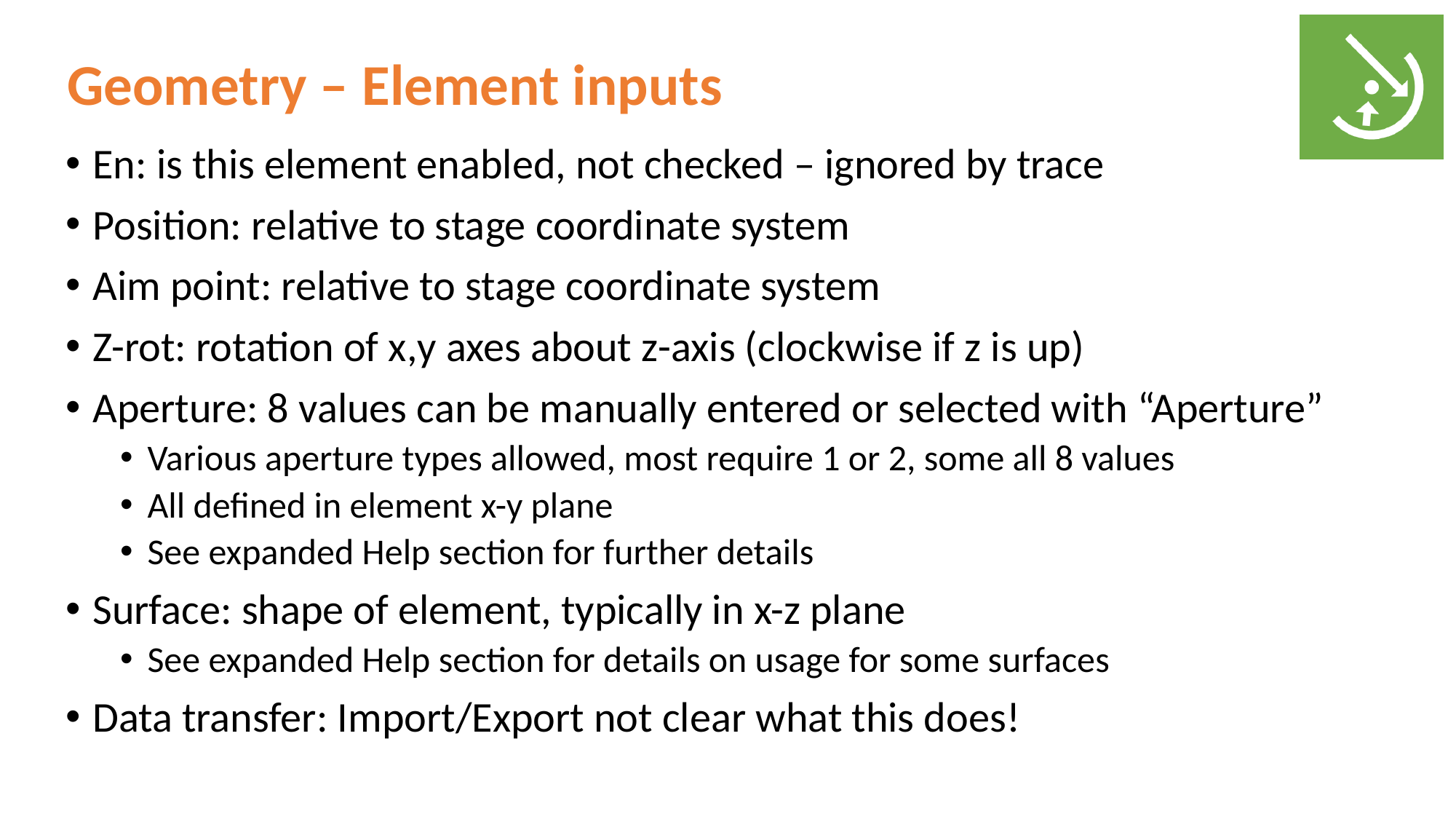

# Geometry – Element inputs
En: is this element enabled, not checked – ignored by trace
Position: relative to stage coordinate system
Aim point: relative to stage coordinate system
Z-rot: rotation of x,y axes about z-axis (clockwise if z is up)
Aperture: 8 values can be manually entered or selected with “Aperture”
Various aperture types allowed, most require 1 or 2, some all 8 values
All defined in element x-y plane
See expanded Help section for further details
Surface: shape of element, typically in x-z plane
See expanded Help section for details on usage for some surfaces
Data transfer: Import/Export not clear what this does!